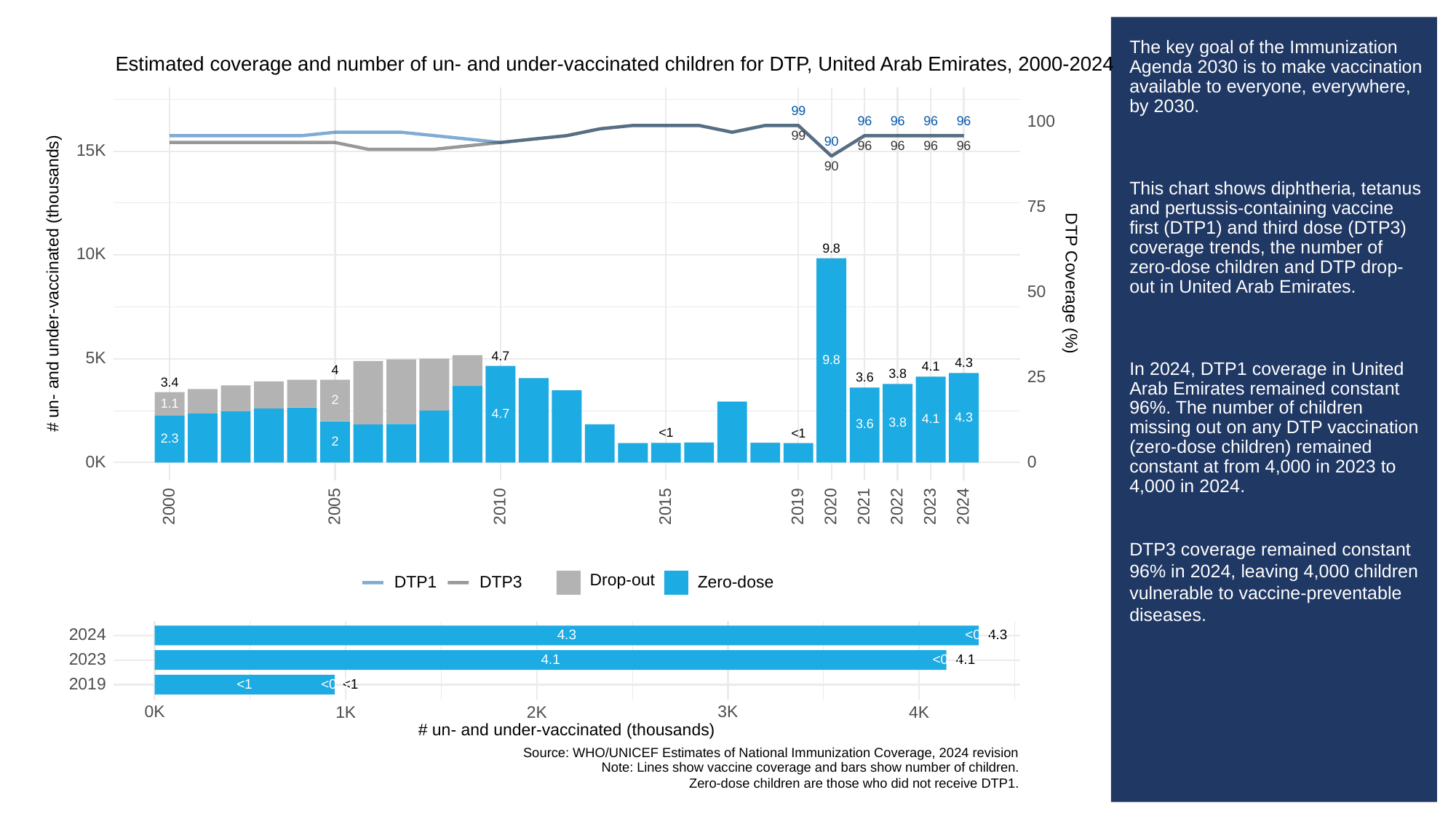

# The key goal of the Immunization Agenda 2030 is to make vaccination available to everyone, everywhere, by 2030.

This chart shows diphtheria, tetanus and pertussis-containing vaccine first (DTP1) and third dose (DTP3) coverage trends, the number of zero-dose children and DTP drop-out in United Arab Emirates.

In 2024, DTP1 coverage in United Arab Emirates remained constant 96%. The number of children missing out on any DTP vaccination (zero-dose children) remained constant at from 4,000 in 2023 to 4,000 in 2024.

DTP3 coverage remained constant 96% in 2024, leaving 4,000 children vulnerable to vaccine-preventable diseases.

Estimated coverage and number of un- and under-vaccinated children for DTP, United Arab Emirates, 2000-2024

99
100
96
96
96
96

99
90
96
96
96
96
15K

90
75

9.8
10K

# un- and under-vaccinated (thousands)
DTP Coverage (%)
50

4.7
5K

9.8

4.3

4.1
4

3.8
25

3.6

3.4

2
1.1

4.7

4.3

4.1

3.8
3.6

<1
<1
2.3
2

0K
0

2023
2000
2005
2010
2015
2019
2020
2021
2022
2024

Drop-out
DTP3
Zero-dose
DTP1

2024
4.3
4.3
<0.5

2023
<0.5
4.1
4.1

2019
<0.5
<1
<1

3K
0K
1K
2K
4K
# un- and under-vaccinated (thousands)
Source: WHO/UNICEF Estimates of National Immunization Coverage, 2024 revision
Note: Lines show vaccine coverage and bars show number of children.
Zero-dose children are those who did not receive DTP1.